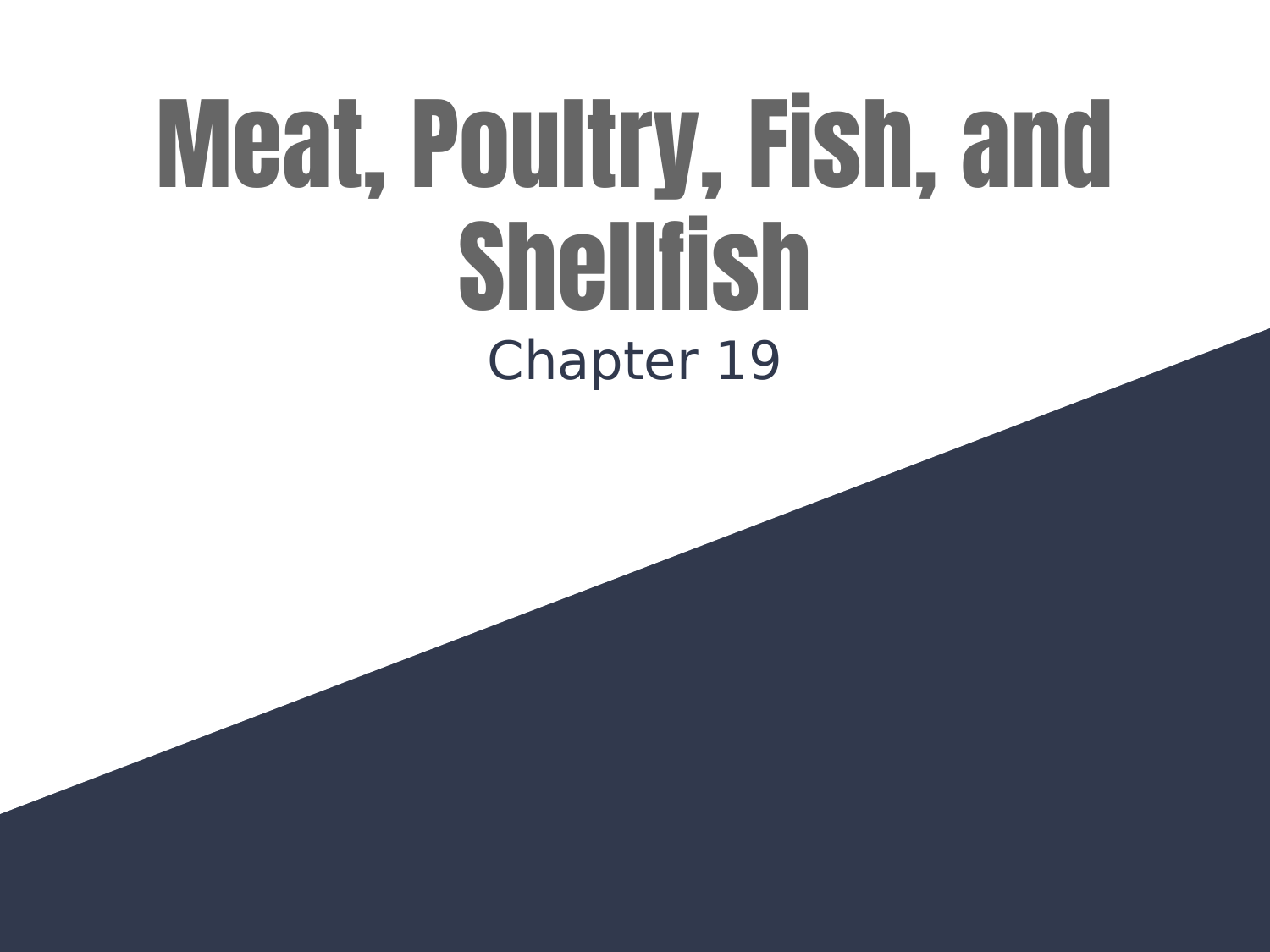

# Meat, Poultry, Fish, and Shellfish
Chapter 19